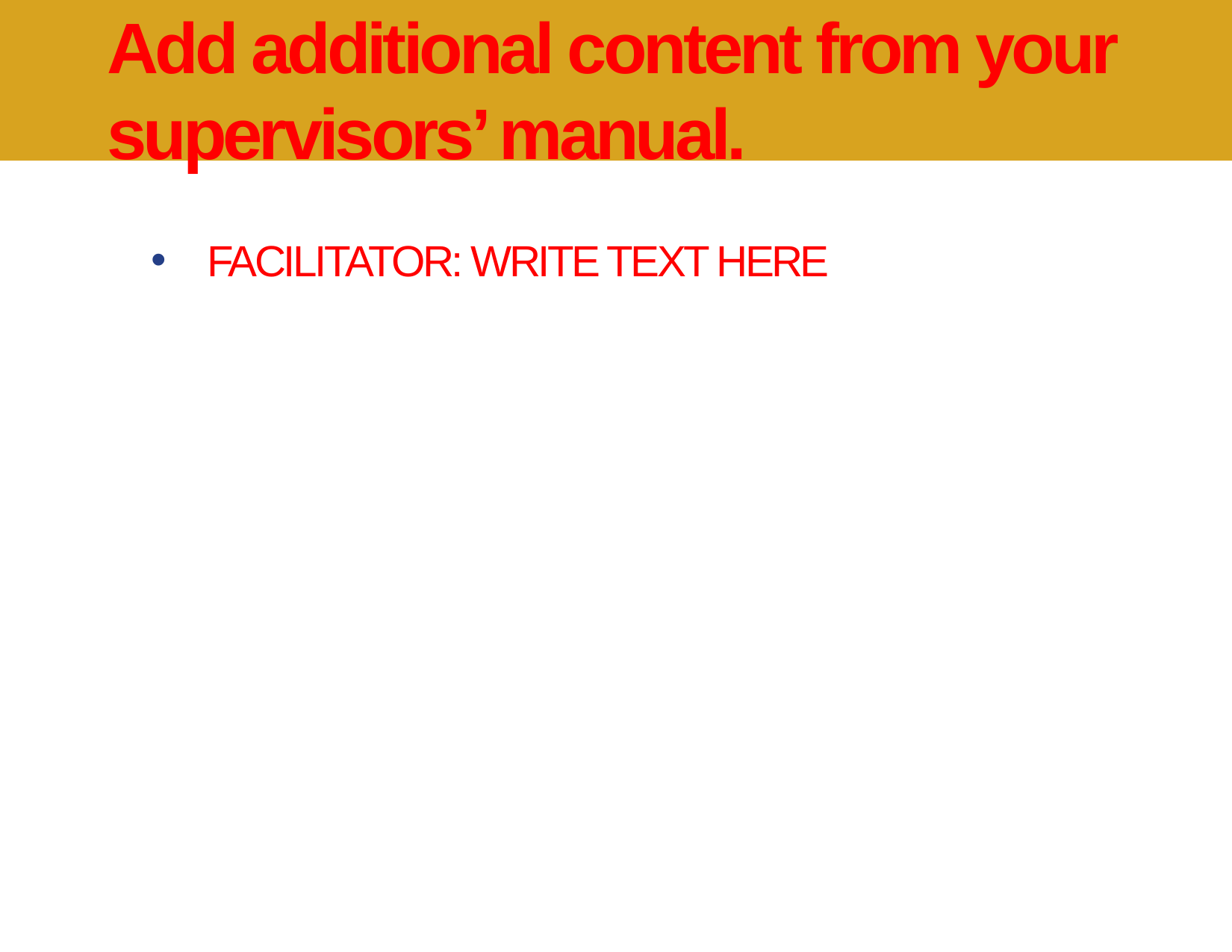

Add additional content from your supervisors’ manual.
FACILITATOR: WRITE TEXT HERE